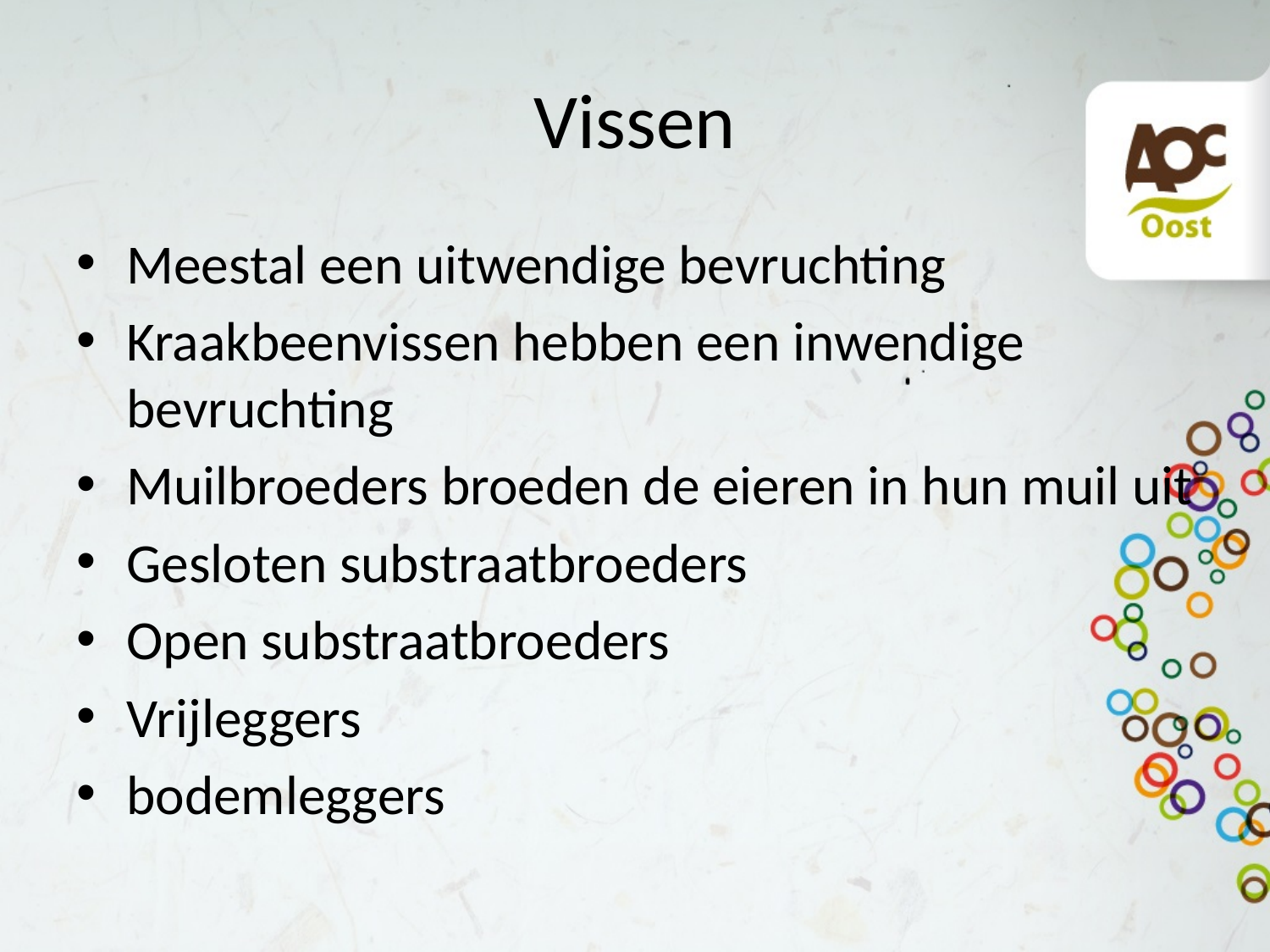

# Vissen
Meestal een uitwendige bevruchting
Kraakbeenvissen hebben een inwendige bevruchting
Muilbroeders broeden de eieren in hun muil uit
Gesloten substraatbroeders
Open substraatbroeders
Vrijleggers
bodemleggers